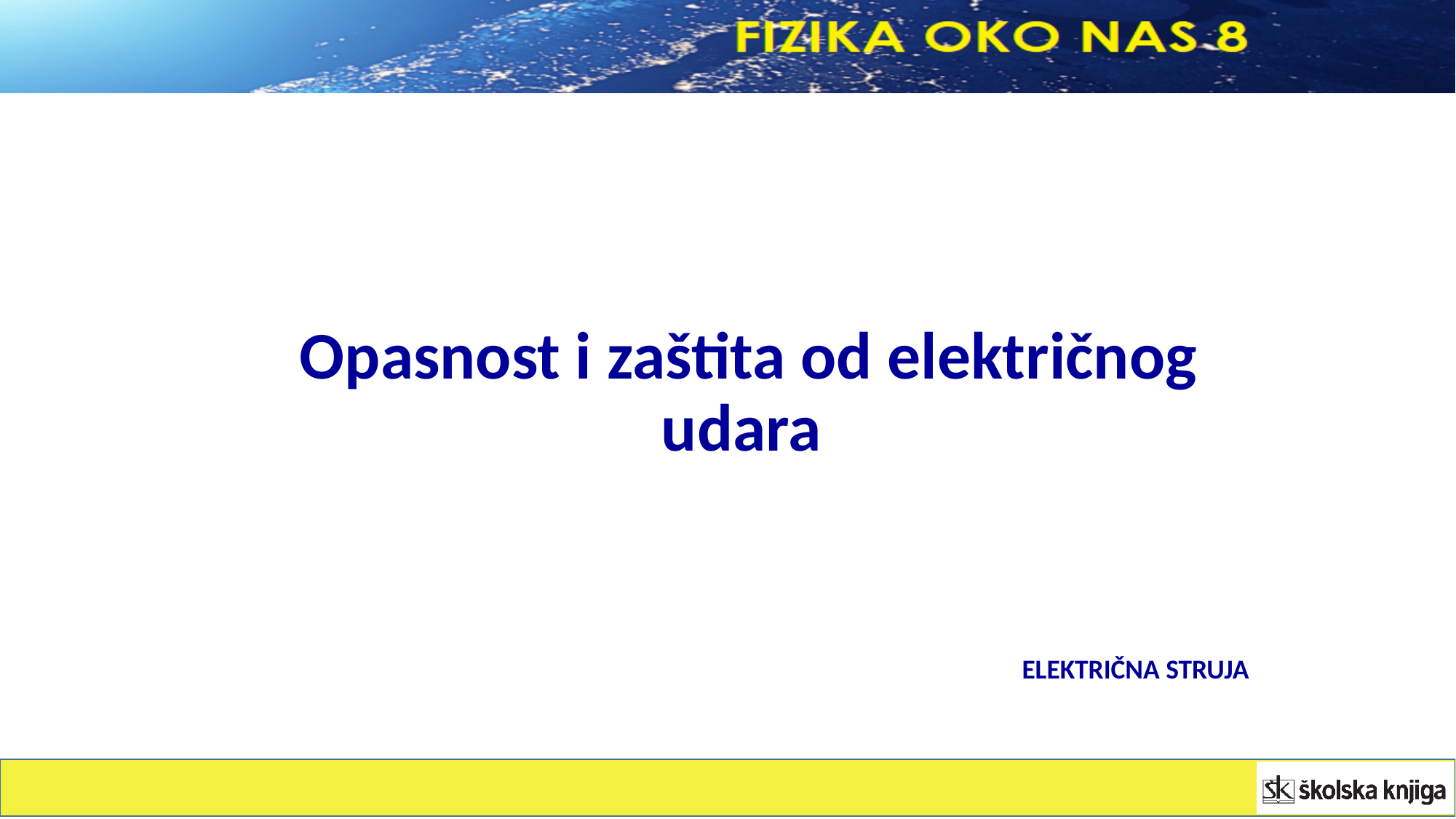

Opasnost i zaštita od električnog udara
ELEKTRIČNA STRUJA